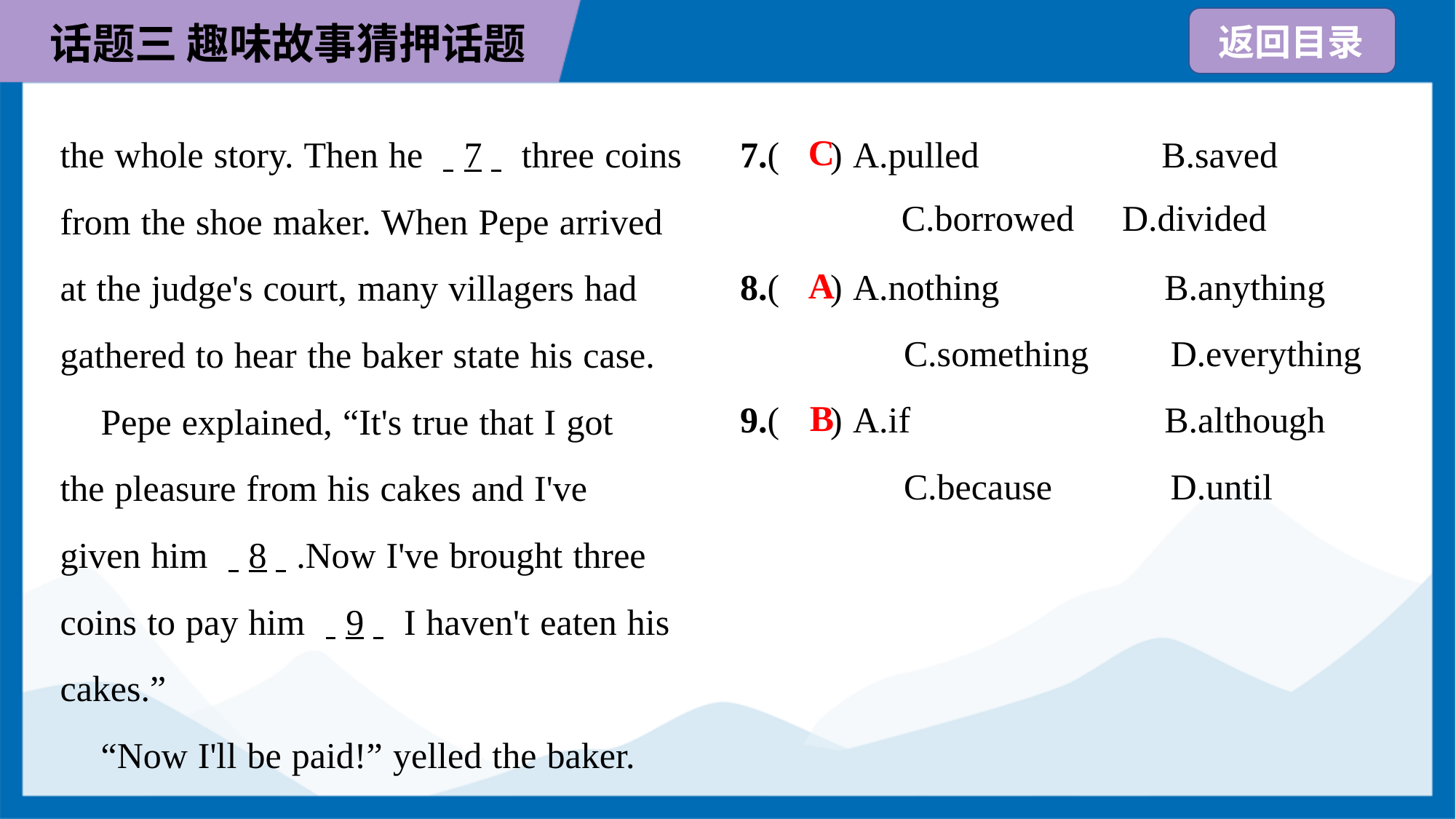

the whole story. Then he . .7. . three coins
from the shoe maker. When Pepe arrived
at the judge's court, many villagers had
gathered to hear the baker state his case.
    Pepe explained, “It's true that I got
the pleasure from his cakes and I've
given him . .8. ..Now I've brought three
coins to pay him . .9. . I haven't eaten his
cakes.”
    “Now I'll be paid!” yelled the baker.

7.(     ) A.pulled	B.saved
C.borrowed	D.divided
C
8.(     ) A.nothing	          B.anything
                  C.something         D.everything
A
9.(     ) A.if	          B.although
                  C.because             D.until
B